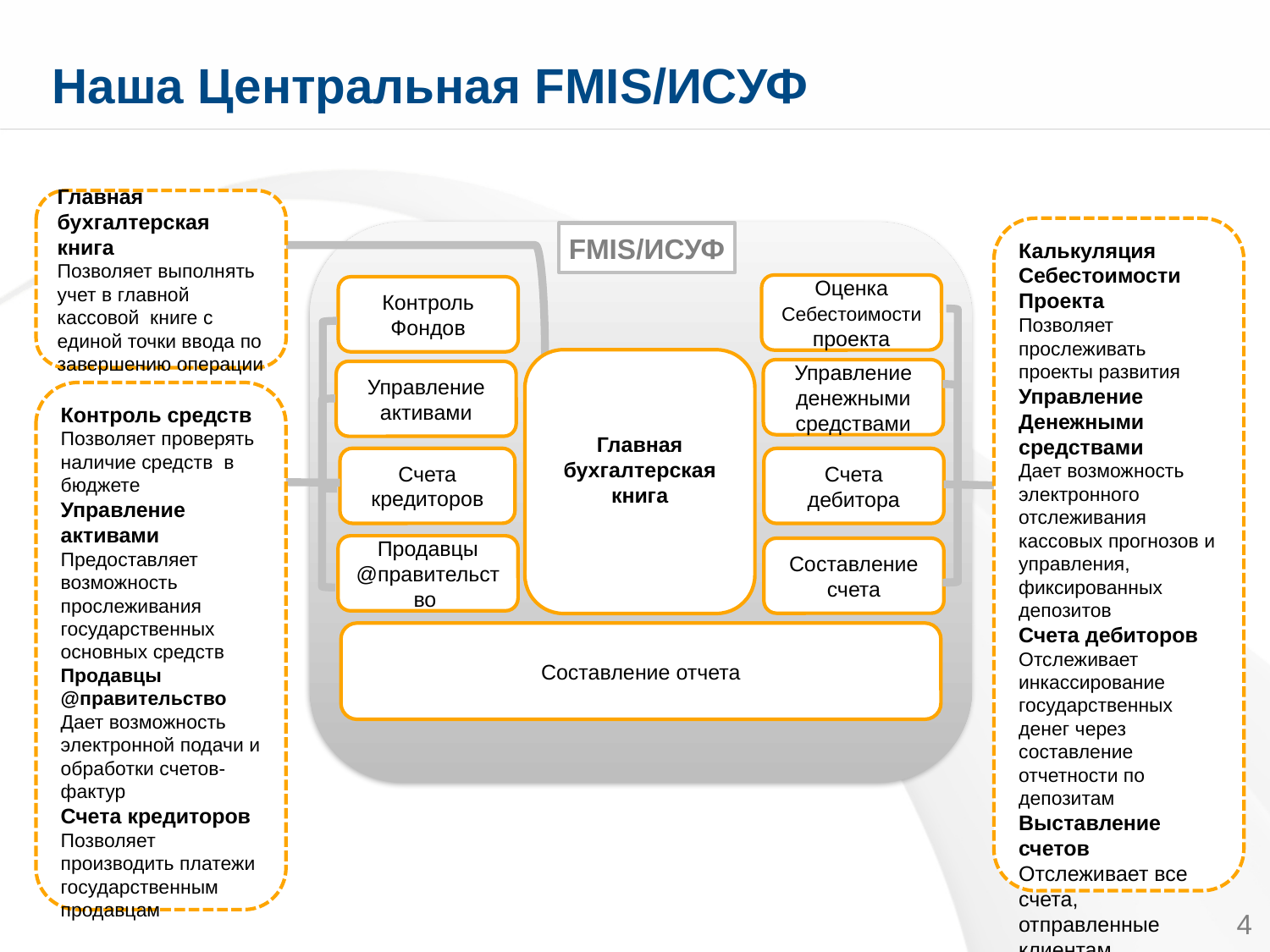

# Наша Центральная FMIS/ИСУФ

Главная бухгалтерская книга
Позволяет выполнять учет в главной кассовой  книге с единой точки ввода по завершению операции
Калькуляция Себестоимости Проекта
Позволяет прослеживать проекты развития
Управление Денежными средствами
Дает возможность электронного отслеживания кассовых прогнозов и управления, фиксированных депозитов
Счета дебиторов
Отслеживает инкассирование государственных денег через составление отчетности по депозитам
Выставление счетов
Отслеживает все счета, отправленные клиентам учреждений

FMIS/ИСУФ
Оценка Себестоимости проекта
Контроль Фондов

Главная бухгалтерская книга

Управление денежными средствами
Управление активами
Контроль средств
Позволяет проверять наличие средств  в бюджете
Управление активами
Предоставляет возможность прослеживания государственных основных средств
Продавцы @правительство
Дает возможность электронной подачи и обработки счетов-фактур
Счета кредиторов
Позволяет производить платежи государственным продавцам

Счета кредиторов
Счета дебитора

Продавцы @правительство
Составление счета
Составление отчета